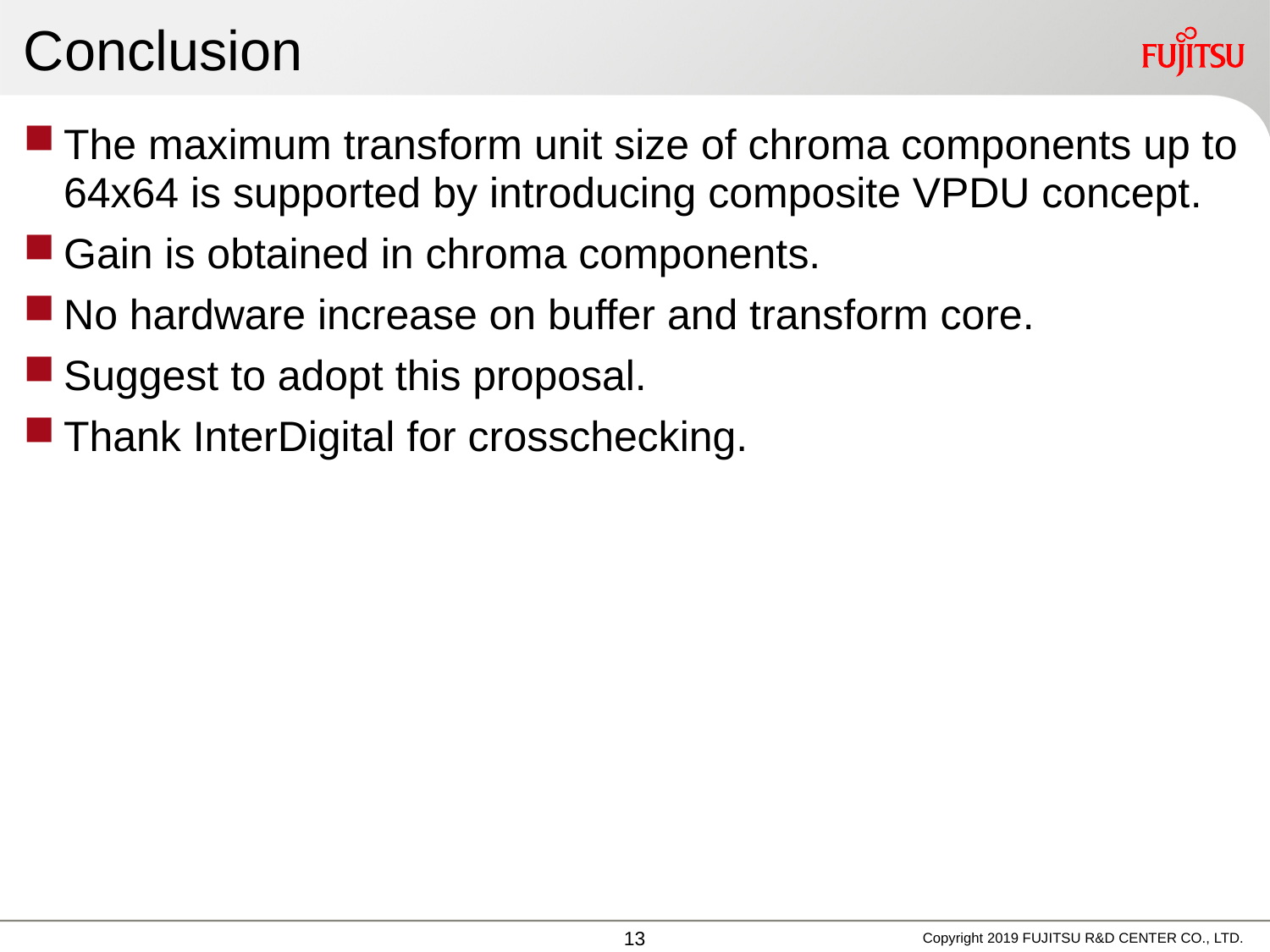

# Conclusion
The maximum transform unit size of chroma components up to 64x64 is supported by introducing composite VPDU concept.
Gain is obtained in chroma components.
No hardware increase on buffer and transform core.
Suggest to adopt this proposal.
Thank InterDigital for crosschecking.

13
Copyright 2019 FUJITSU R&D CENTER CO., LTD.